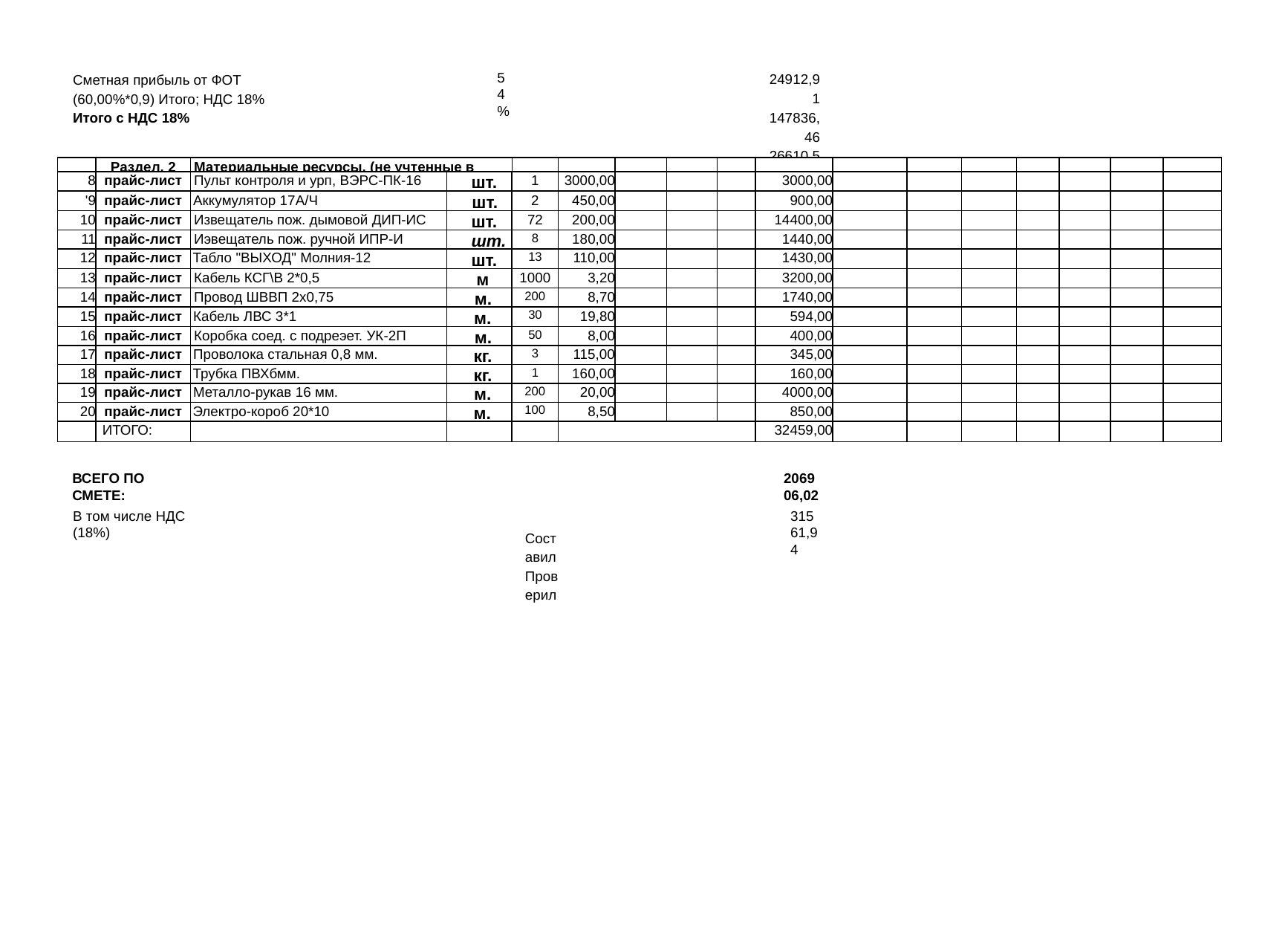

24912,91
147836,46
26610,56262
174447,02
Сметная прибыль от ФОТ (60,00%*0,9) Итого; НДС 18% Итого с НДС 18%
54%

Раздел. 2
Материальные ресурсы, (не учтенные в ценнике):

8
прайс-лист
Пульт контроля и урп, ВЭРС-ПК-16
шт.
1
3000,00

3000,00

'9
прайс-лист
Аккумулятор 17А/Ч
шт.
2
450,00

900,00

10
прайс-лист
Извещатель пож. дымовой ДИП-ИС
шт.
72
200,00

14400,00

11
прайс-лист
Иэвещатель пож. ручной ИПР-И
шт.
8
180,00

1440,00

12
прайс-лист
Табло "ВЫХОД" Молния-12
шт.
13
110,00

1430,00

13
прайс-лист
Кабель КСГ\В 2*0,5
м
1000
3,20

3200,00

14
прайс-лист
Провод ШВВП 2x0,75
м.
200
8,70

1740,00

15
прайс-лист
Кабель ЛВС 3*1
м.
30
19,80

594,00

16
прайс-лист
Коробка соед. с подреэет. УК-2П
м.
50
8,00

400,00

17
прайс-лист
Проволока стальная 0,8 мм.
кг.
3
115,00

345,00

18
прайс-лист
Трубка ПВХбмм.
кг.
1
160,00

160,00

19
прайс-лист
Металло-рукав 16 мм.
м.
200
20,00

4000,00

20
прайс-лист
Электро-короб 20*10
м.
100
8,50

850,00

ИТОГО:

32459,00

ВСЕГО ПО СМЕТЕ:
В том числе НДС (18%)
206906,02
31561,94
Составил
Проверил